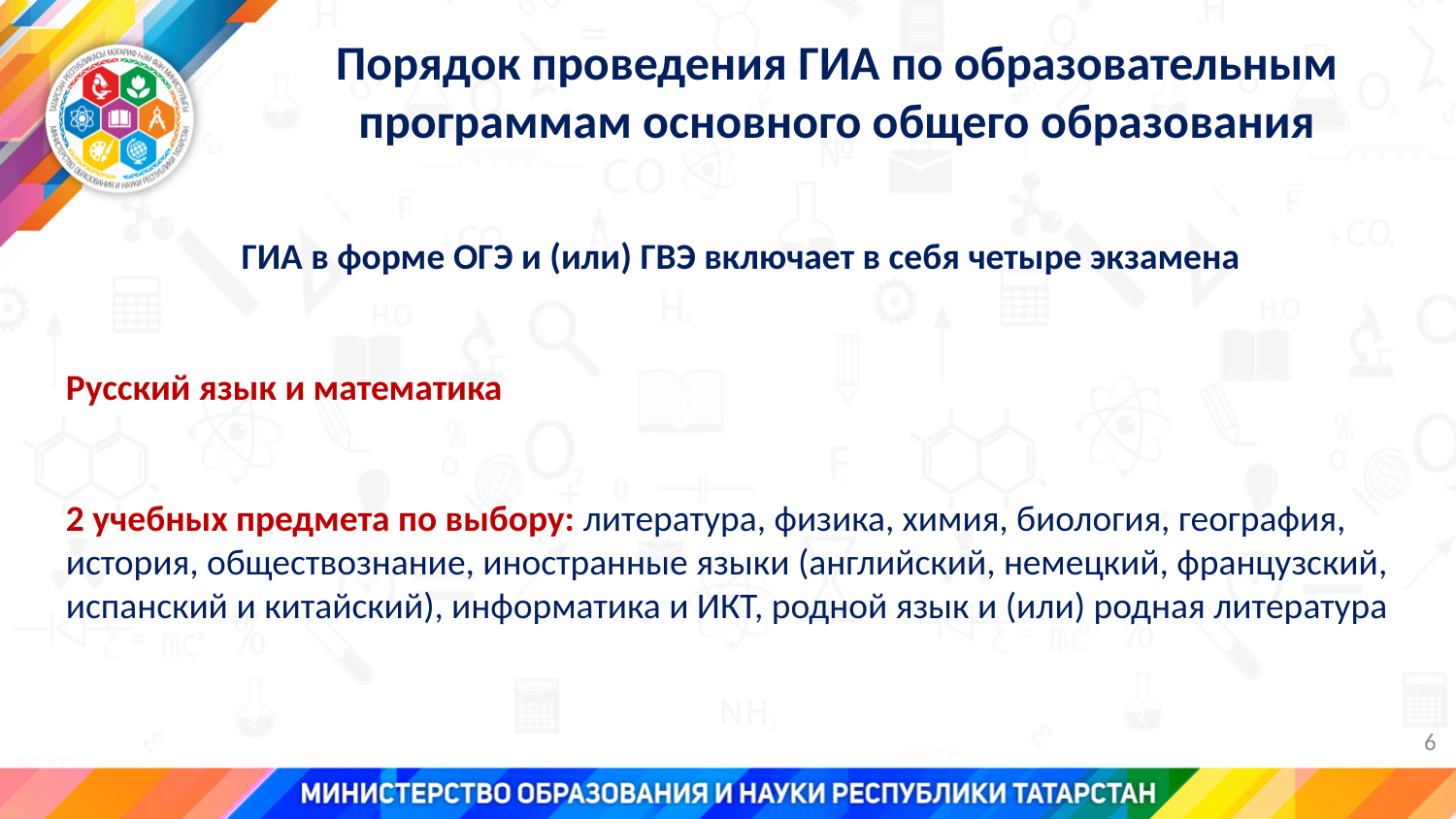

Порядок проведения ГИА по образовательным программам основного общего образования
ГИА в форме ОГЭ и (или) ГВЭ включает в себя четыре экзамена

Русский язык и математика

2 учебных предмета по выбору: литература, физика, химия, биология, география, история, обществознание, иностранные языки (английский, немецкий, французский, испанский и китайский), информатика и ИКТ, родной язык и (или) родная литература

6